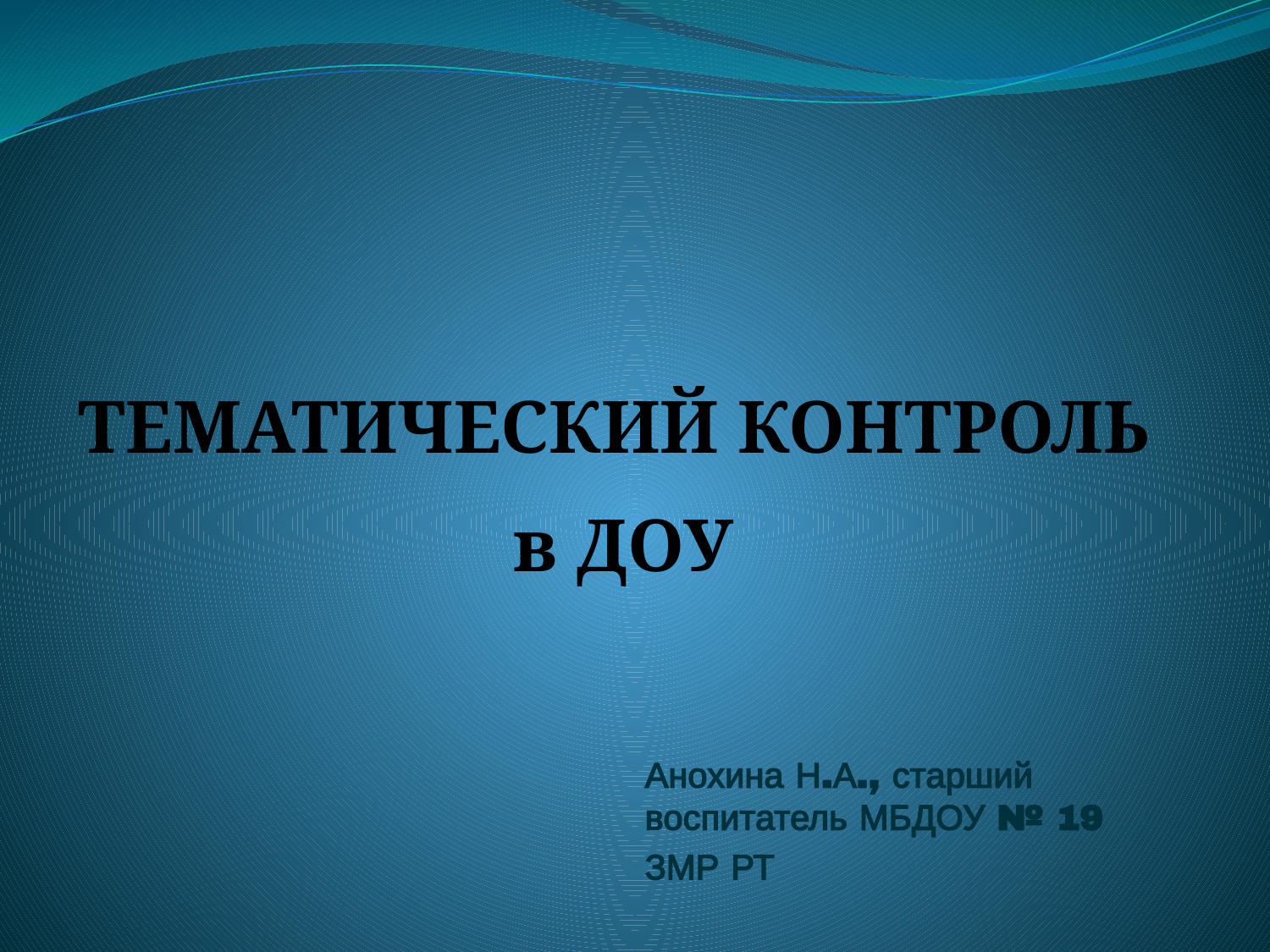

# ТЕМАТИЧЕСКИЙ КОНТРОЛЬ в ДОУ
Анохина Н.А., старший воспитатель МБДОУ № 19
ЗМР РТ